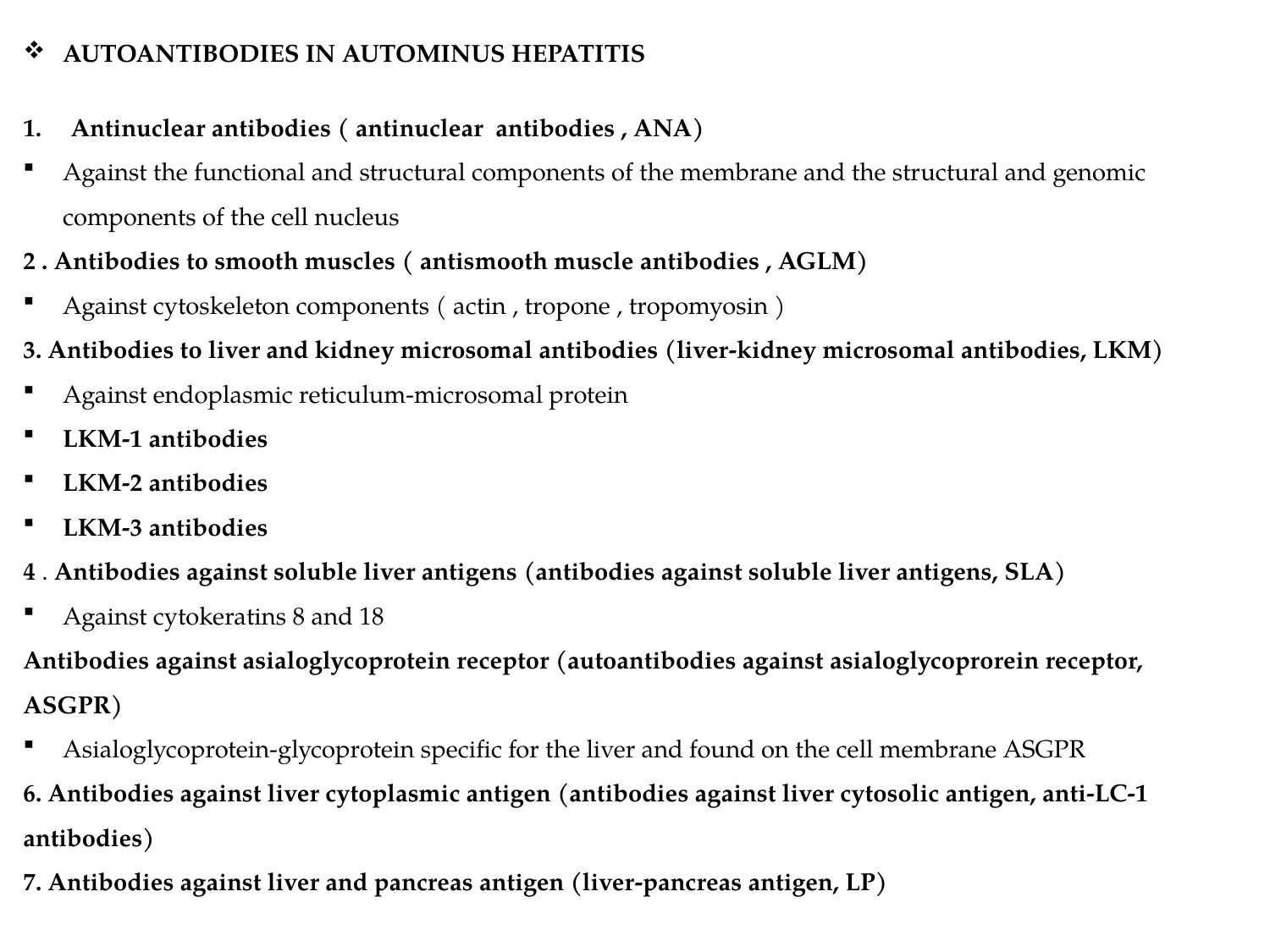

AUTOANTIBODIES IN AUTOMINUS HEPATITIS

Antinuclear antibodies ( antinuclear  antibodies , ANA)
Against the functional and structural components of the membrane and the structural and genomic components of the cell nucleus
2 . Antibodies to smooth muscles ( antismooth muscle antibodies , AGLM)
Against cytoskeleton components ( actin , tropone , tropomyosin )
3. Antibodies to liver and kidney microsomal antibodies (liver-kidney microsomal antibodies, LKM)
Against endoplasmic reticulum-microsomal protein
LKM-1 antibodies
LKM-2 antibodies
LKM-3 antibodies
4 . Antibodies against soluble liver antigens (antibodies against soluble liver antigens, SLA)
Against cytokeratins 8 and 18
Antibodies against asialoglycoprotein receptor (autoantibodies against asialoglycoprorein receptor, ASGPR)
Asialoglycoprotein-glycoprotein specific for the liver and found on the cell membrane ASGPR
6. Antibodies against liver cytoplasmic antigen (antibodies against liver cytosolic antigen, anti-LC-1 antibodies)
7. Antibodies against liver and pancreas antigen (liver-pancreas antigen, LP)